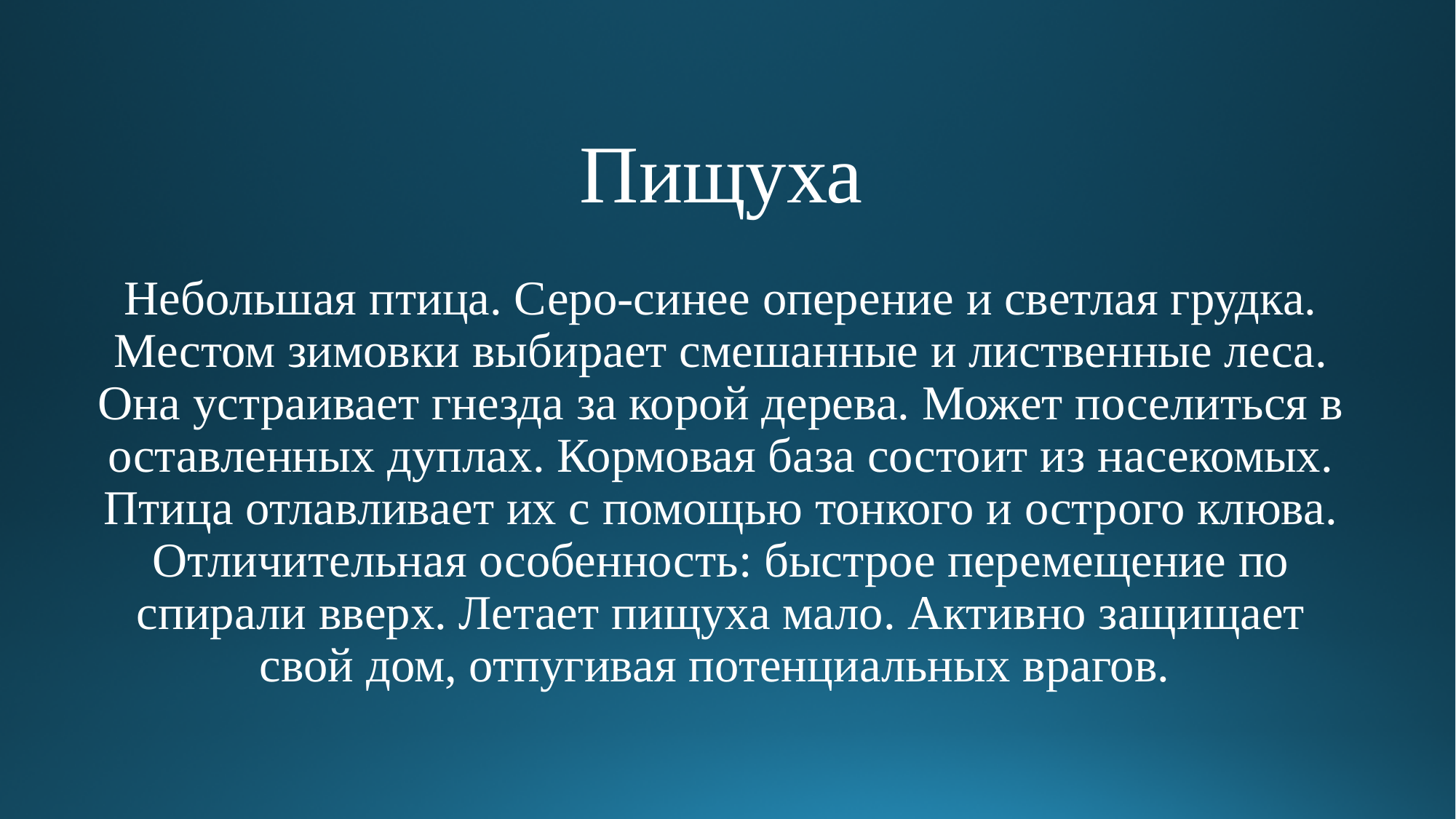

# Пищуха Небольшая птица. Серо-синее оперение и светлая грудка. Местом зимовки выбирает смешанные и лиственные леса. Она устраивает гнезда за корой дерева. Может поселиться в оставленных дуплах. Кормовая база состоит из насекомых. Птица отлавливает их с помощью тонкого и острого клюва. Отличительная особенность: быстрое перемещение по спирали вверх. Летает пищуха мало. Активно защищает свой дом, отпугивая потенциальных врагов.